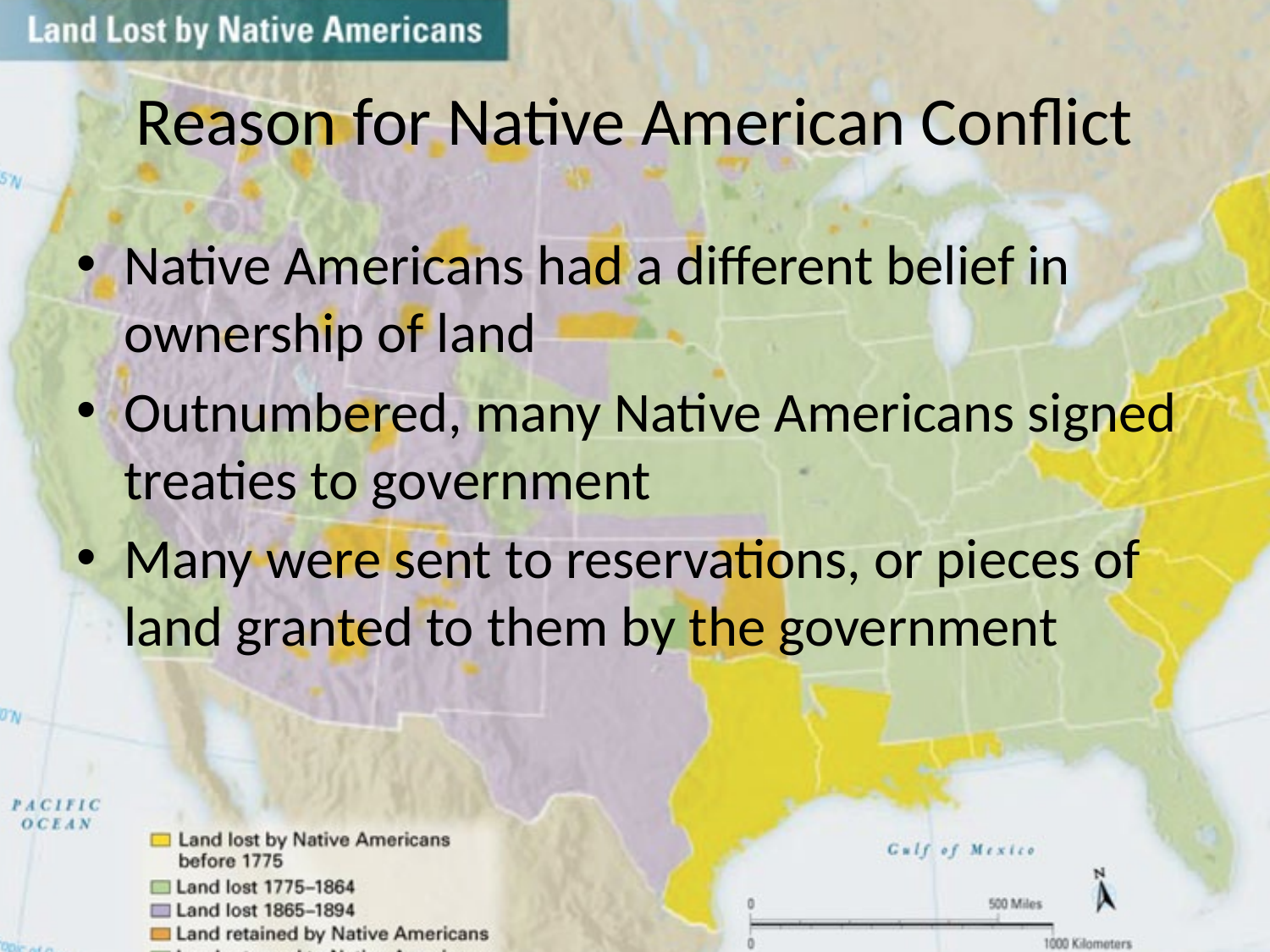

# Reason for Native American Conflict
Native Americans had a different belief in ownership of land
Outnumbered, many Native Americans signed treaties to government
Many were sent to reservations, or pieces of land granted to them by the government